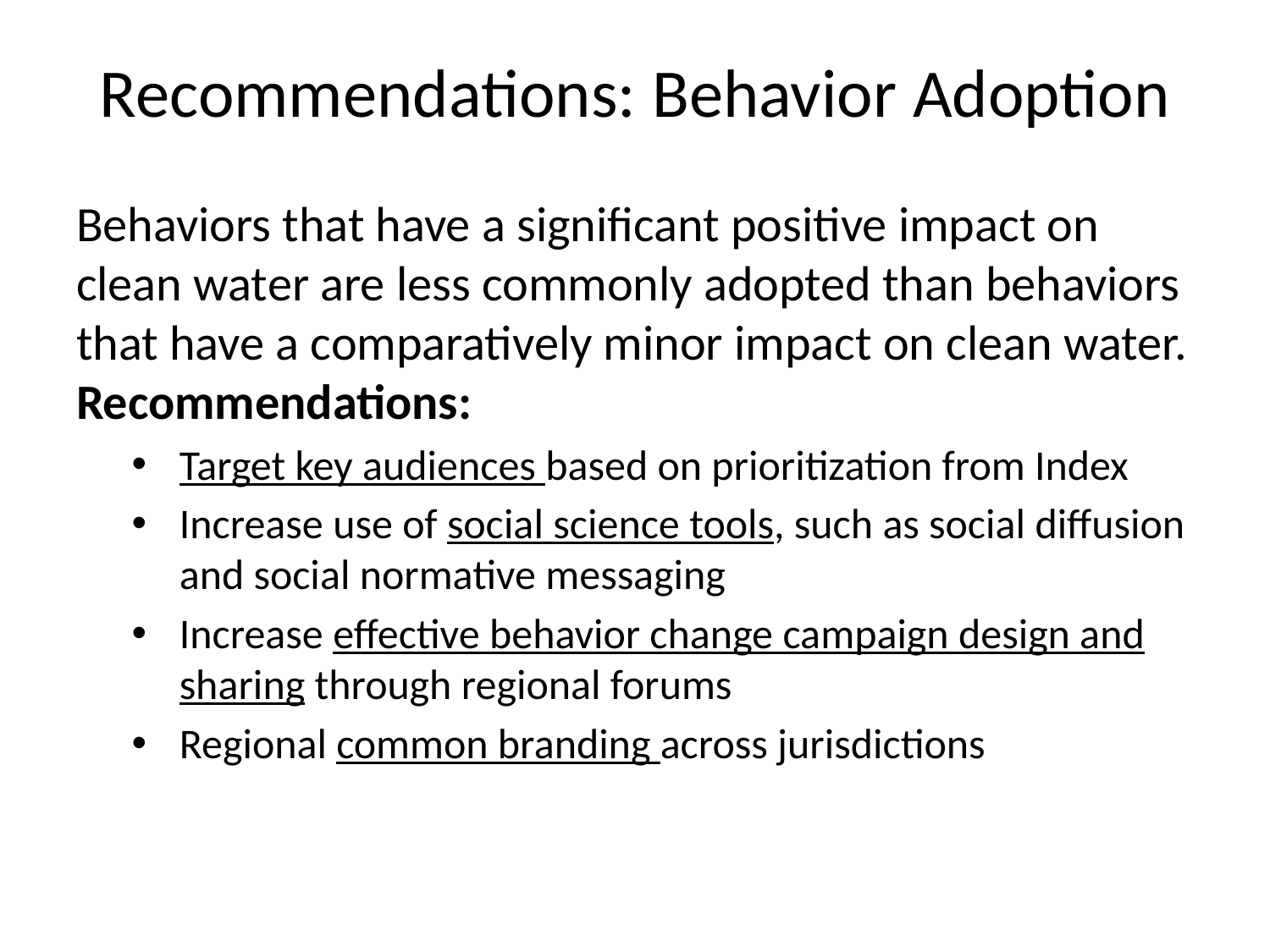

# Recommendations: Behavior Adoption
Behaviors that have a significant positive impact on clean water are less commonly adopted than behaviors that have a comparatively minor impact on clean water. Recommendations:
Target key audiences based on prioritization from Index
Increase use of social science tools, such as social diffusion and social normative messaging
Increase effective behavior change campaign design and sharing through regional forums
Regional common branding across jurisdictions